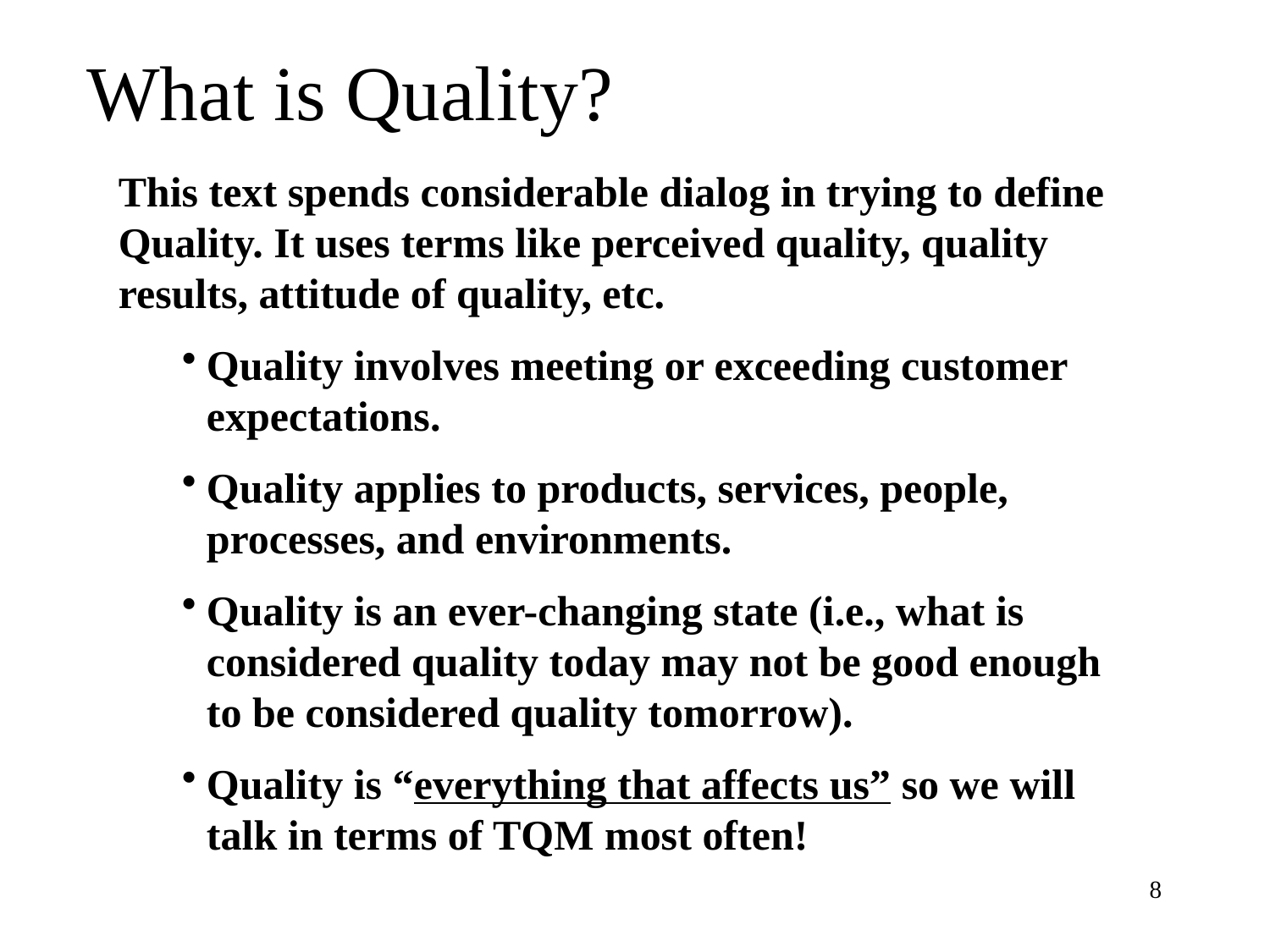

# What is Quality?
This text spends considerable dialog in trying to define Quality. It uses terms like perceived quality, quality results, attitude of quality, etc.
Quality involves meeting or exceeding customer expectations.
Quality applies to products, services, people, processes, and environments.
Quality is an ever-changing state (i.e., what is considered quality today may not be good enough to be considered quality tomorrow).
Quality is “everything that affects us” so we will talk in terms of TQM most often!

8